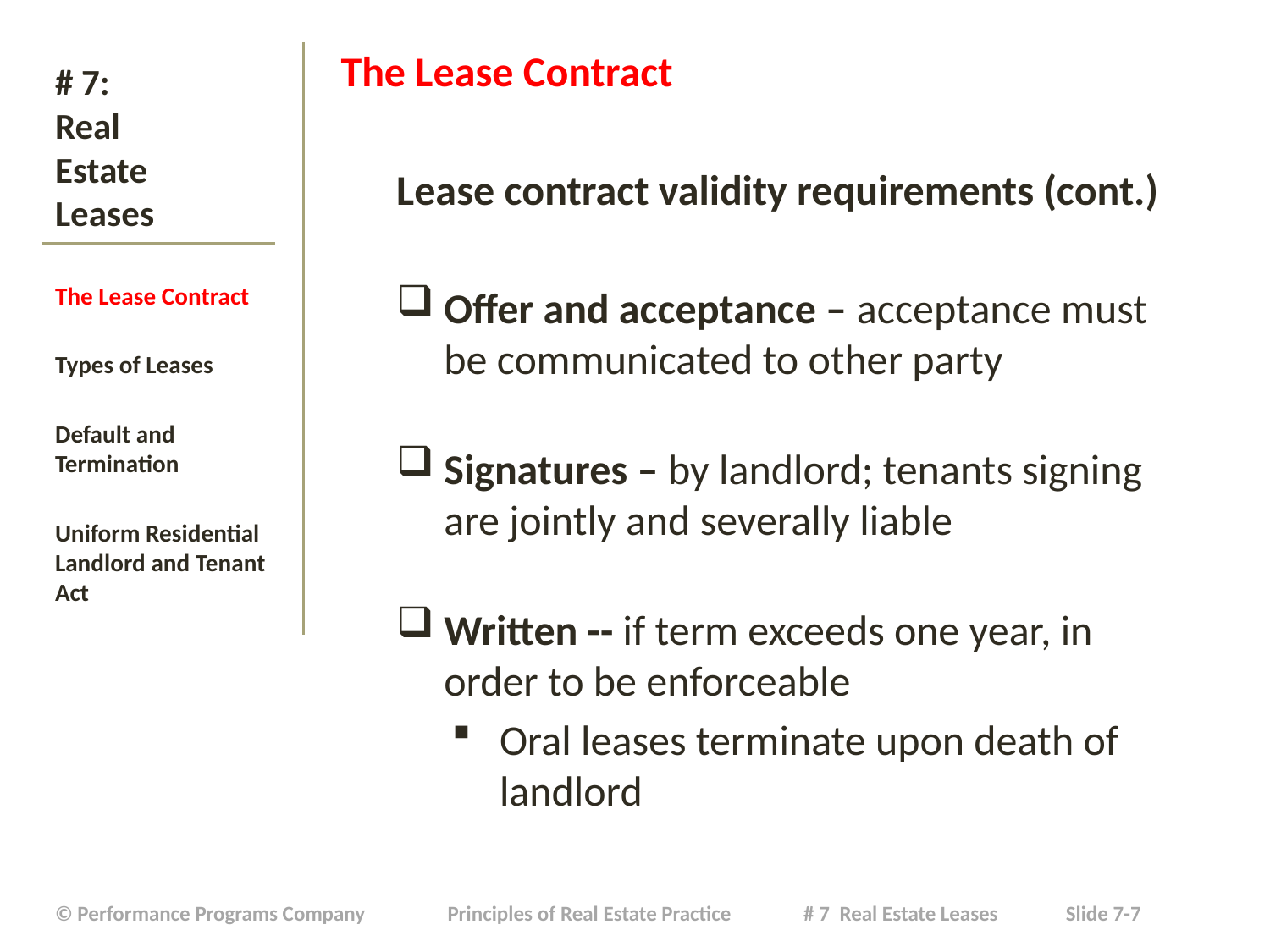

The Lease Contract

Lease contract validity requirements (cont.)

Offer and acceptance – acceptance must be communicated to other party
Signatures – by landlord; tenants signing are jointly and severally liable
Written -- if term exceeds one year, in order to be enforceable
Oral leases terminate upon death of landlord
# # 7: Real Estate Leases

The Lease Contract

Types of Leases

Default and Termination

Uniform Residential Landlord and Tenant Act

| © Performance Programs Company Principles of Real Estate Practice # 7 Real Estate Leases Slide 7-7 |
| --- |